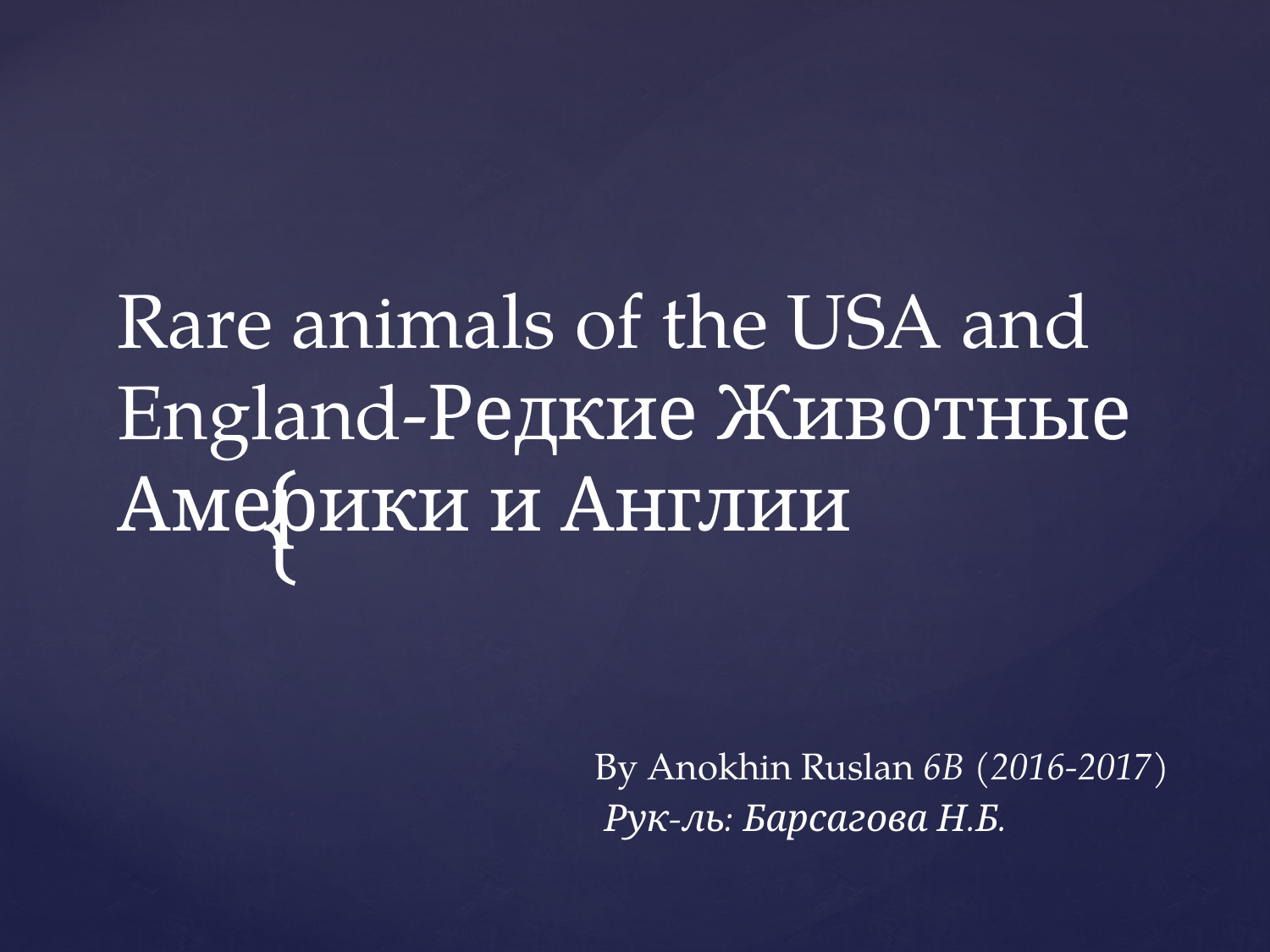

# Rare animals of the USA and England-Редкие Животные Америки и Англии
    By Anokhin Ruslan 6B (2016-2017)
     Рук-ль: Барсагова Н.Б.